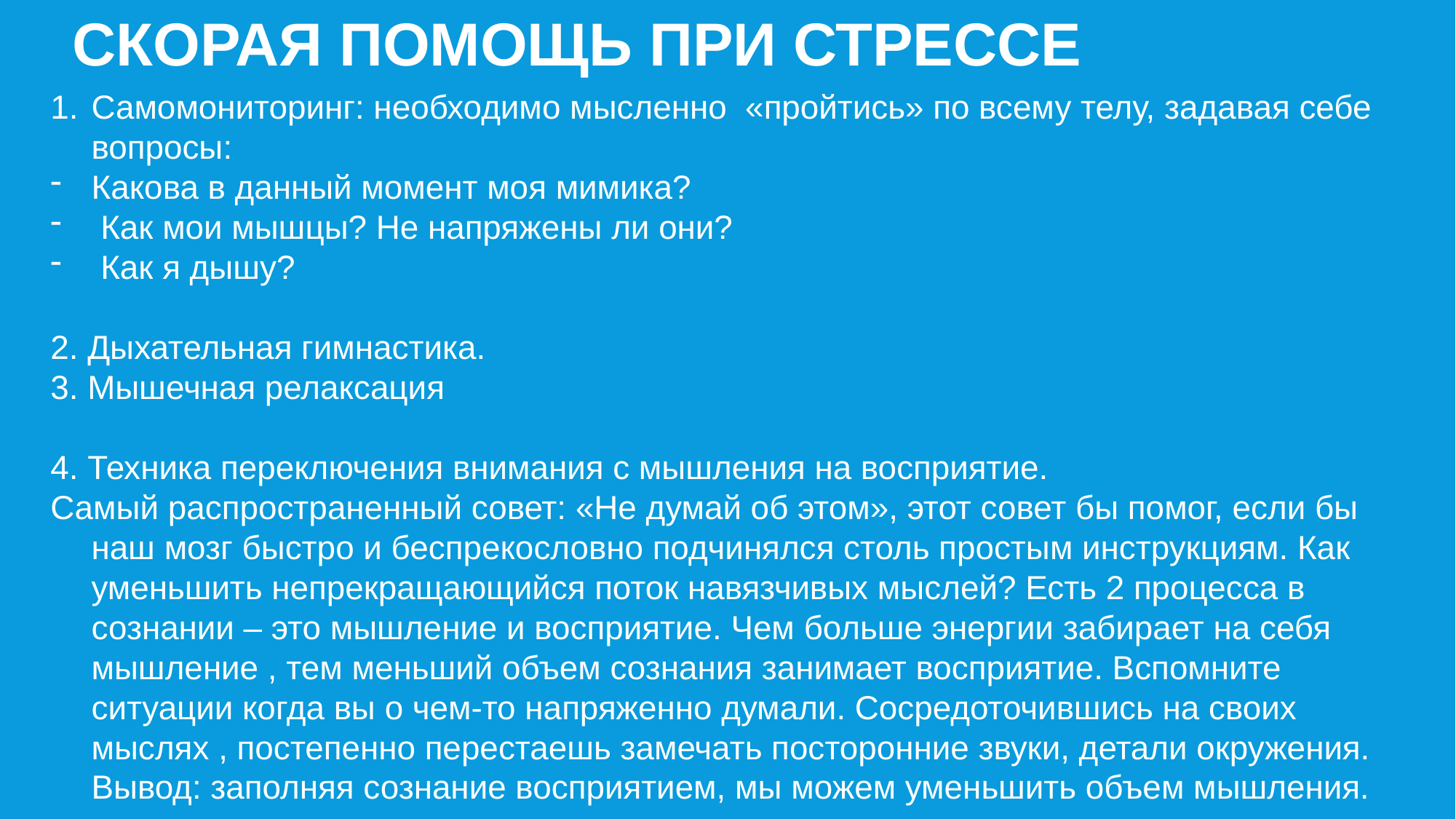

СКОРАЯ ПОМОЩЬ ПРИ СТРЕССЕ
Самомониторинг: необходимо мысленно  «пройтись» по всему телу, задавая себе вопросы:
Какова в данный момент моя мимика?
 Как мои мышцы? Не напряжены ли они?
 Как я дышу?

2. Дыхательная гимнастика.
3. Мышечная релаксация

4. Техника переключения внимания с мышления на восприятие.
Самый распространенный совет: «Не думай об этом», этот совет бы помог, если бы наш мозг быстро и беспрекословно подчинялся столь простым инструкциям. Как уменьшить непрекращающийся поток навязчивых мыслей? Есть 2 процесса в сознании – это мышление и восприятие. Чем больше энергии забирает на себя мышление , тем меньший объем сознания занимает восприятие. Вспомните ситуации когда вы о чем-то напряженно думали. Сосредоточившись на своих мыслях , постепенно перестаешь замечать посторонние звуки, детали окружения. Вывод: заполняя сознание восприятием, мы можем уменьшить объем мышления.